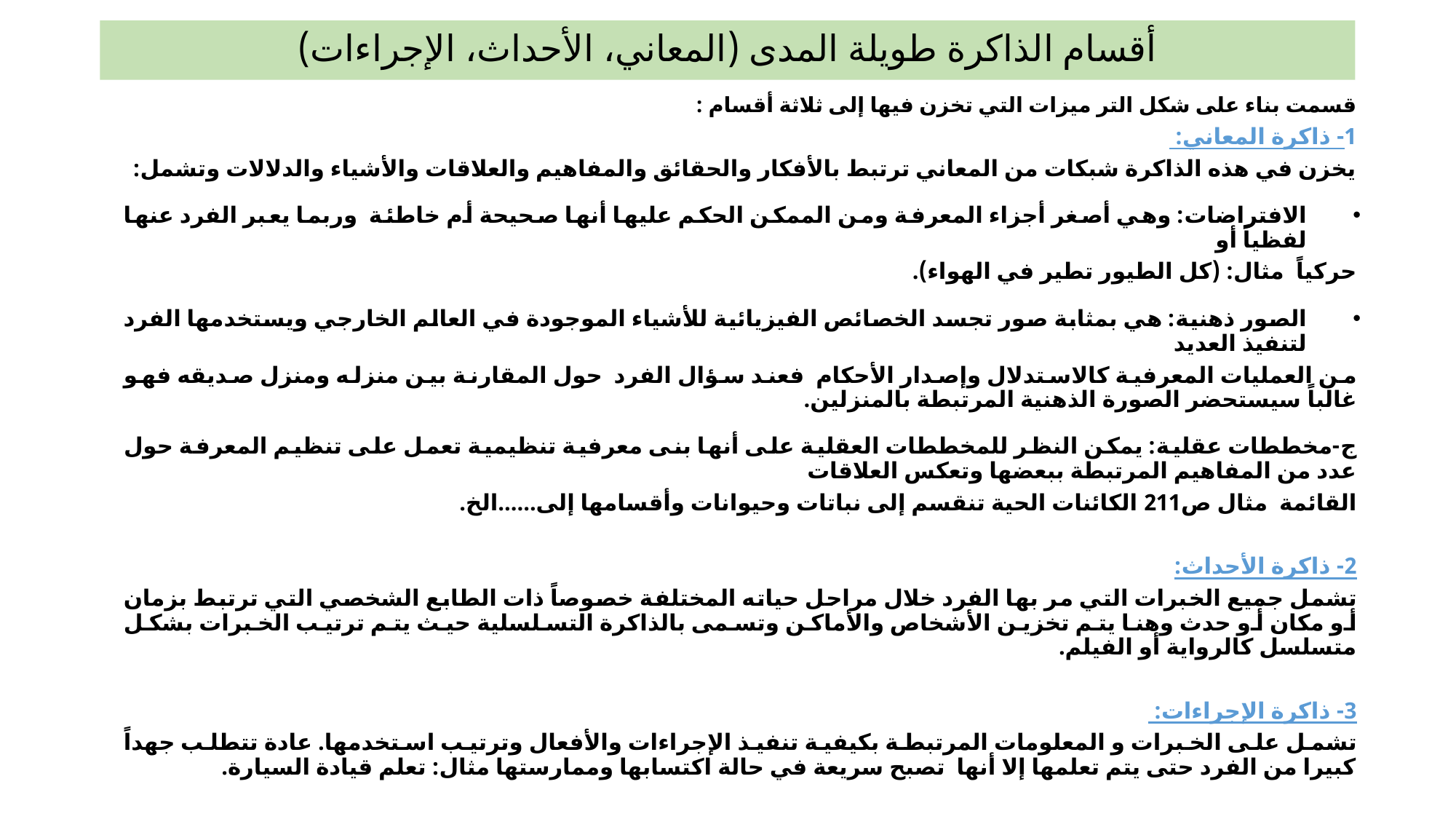

# أقسام الذاكرة طويلة المدى (المعاني، الأحداث، الإجراءات)
قسمت بناء على شكل التر ميزات التي تخزن فيها إلى ثلاثة أقسام :
1- ذاكرة المعاني:
يخزن في هذه الذاكرة شبكات من المعاني ترتبط بالأفكار والحقائق والمفاهيم والعلاقات والأشياء والدلالات وتشمل:

الافتراضات: وهي أصغر أجزاء المعرفة ومن الممكن الحكم عليها أنها صحيحة أم خاطئة  وربما يعبر الفرد عنها لفظياً أو
حركياً  مثال: (كل الطيور تطير في الهواء).

الصور ذهنية: هي بمثابة صور تجسد الخصائص الفيزيائية للأشياء الموجودة في العالم الخارجي ويستخدمها الفرد لتنفيذ العديد
من العمليات المعرفية كالاستدلال وإصدار الأحكام  فعند سؤال الفرد  حول المقارنة بين منزله ومنزل صديقه فهو غالباً سيستحضر الصورة الذهنية المرتبطة بالمنزلين.

ج-مخططات عقلية: يمكن النظر للمخططات العقلية على أنها بنى معرفية تنظيمية تعمل على تنظيم المعرفة حول عدد من المفاهيم المرتبطة ببعضها وتعكس العلاقات
القائمة  مثال ص211 الكائنات الحية تنقسم إلى نباتات وحيوانات وأقسامها إلى......الخ.

2- ذاكرة الأحداث:
تشمل جميع الخبرات التي مر بها الفرد خلال مراحل حياته المختلفة خصوصاً ذات الطابع الشخصي التي ترتبط بزمان أو مكان أو حدث وهنا يتم تخزين الأشخاص والأماكن وتسمى بالذاكرة التسلسلية حيث يتم ترتيب الخبرات بشكل متسلسل كالرواية أو الفيلم.

3- ذاكرة الإجراءات:
تشمل على الخبرات و المعلومات المرتبطة بكيفية تنفيذ الإجراءات والأفعال وترتيب استخدمها. عادة تتطلب جهداً كبيرا من الفرد حتى يتم تعلمها إلا أنها  تصبح سريعة في حالة اكتسابها وممارستها مثال: تعلم قيادة السيارة.